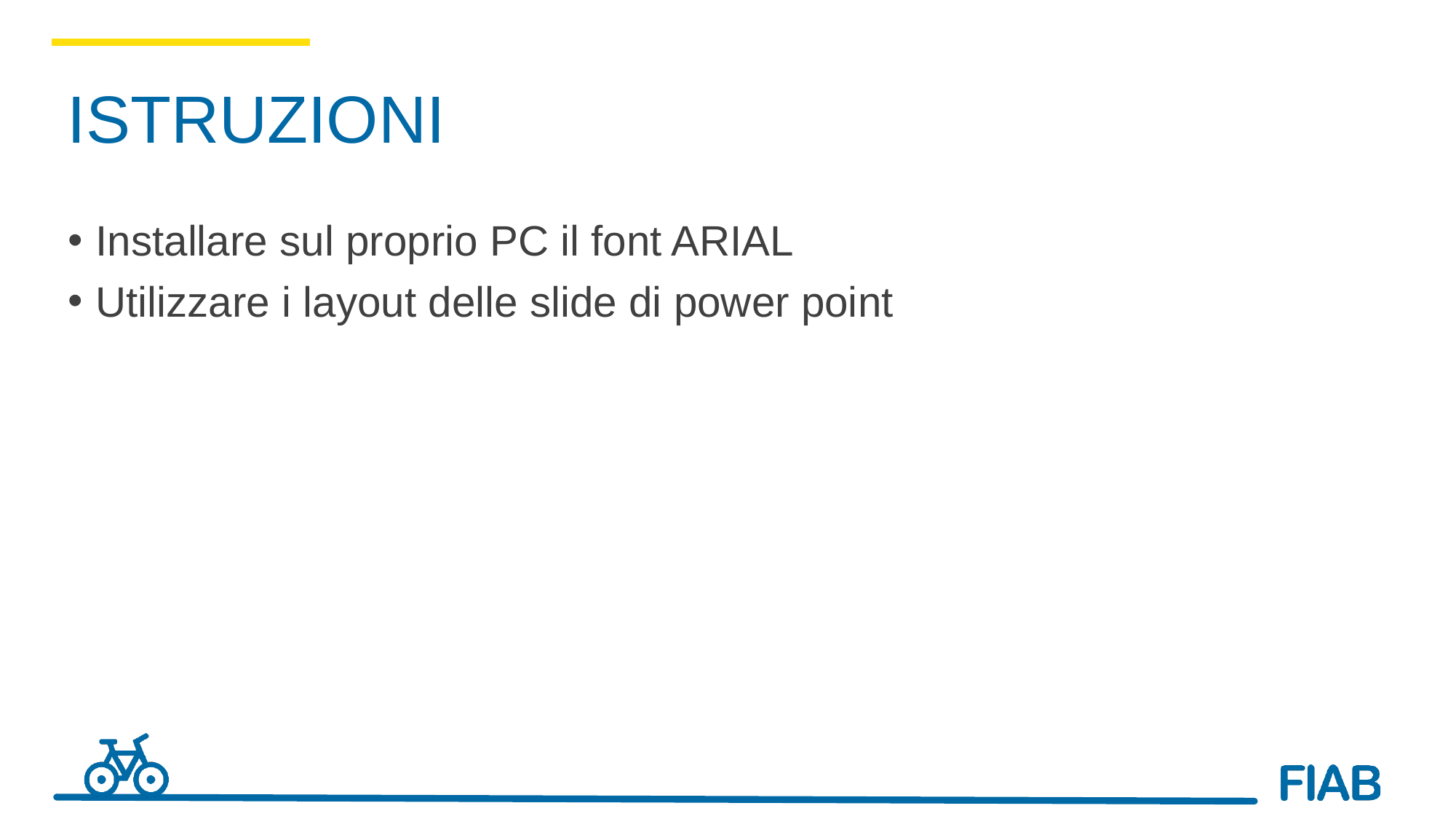

# ISTRUZIONI
Installare sul proprio PC il font ARIAL
Utilizzare i layout delle slide di power point